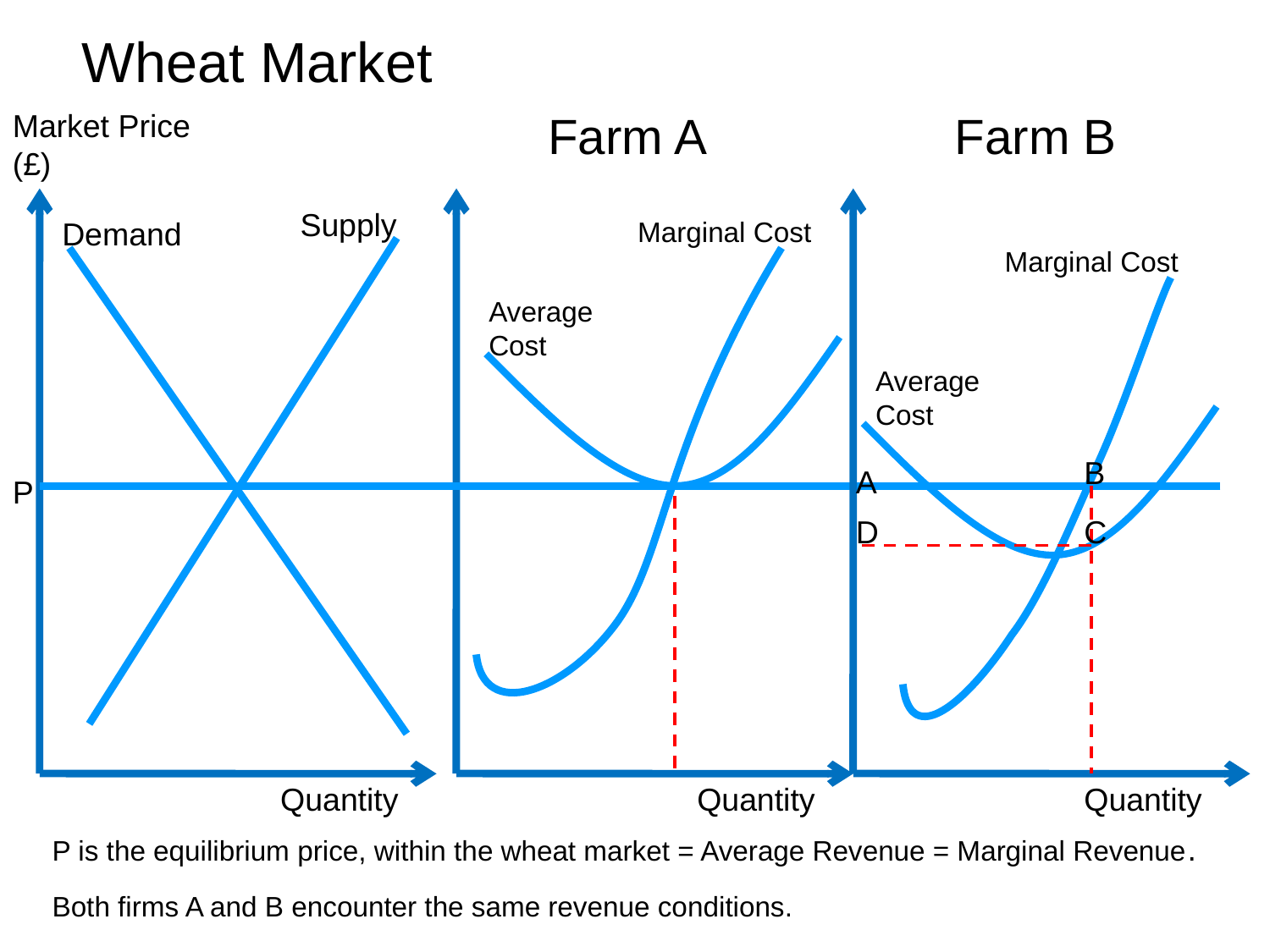

Wheat Market
Market Price (£)
Farm A
Farm B
Supply
Demand
Marginal Cost
Marginal Cost

Average Cost

Average Cost

B
A
P
D
C
Quantity
Quantity
Quantity
P is the equilibrium price, within the wheat market = Average Revenue = Marginal Revenue.
Both firms A and B encounter the same revenue conditions.